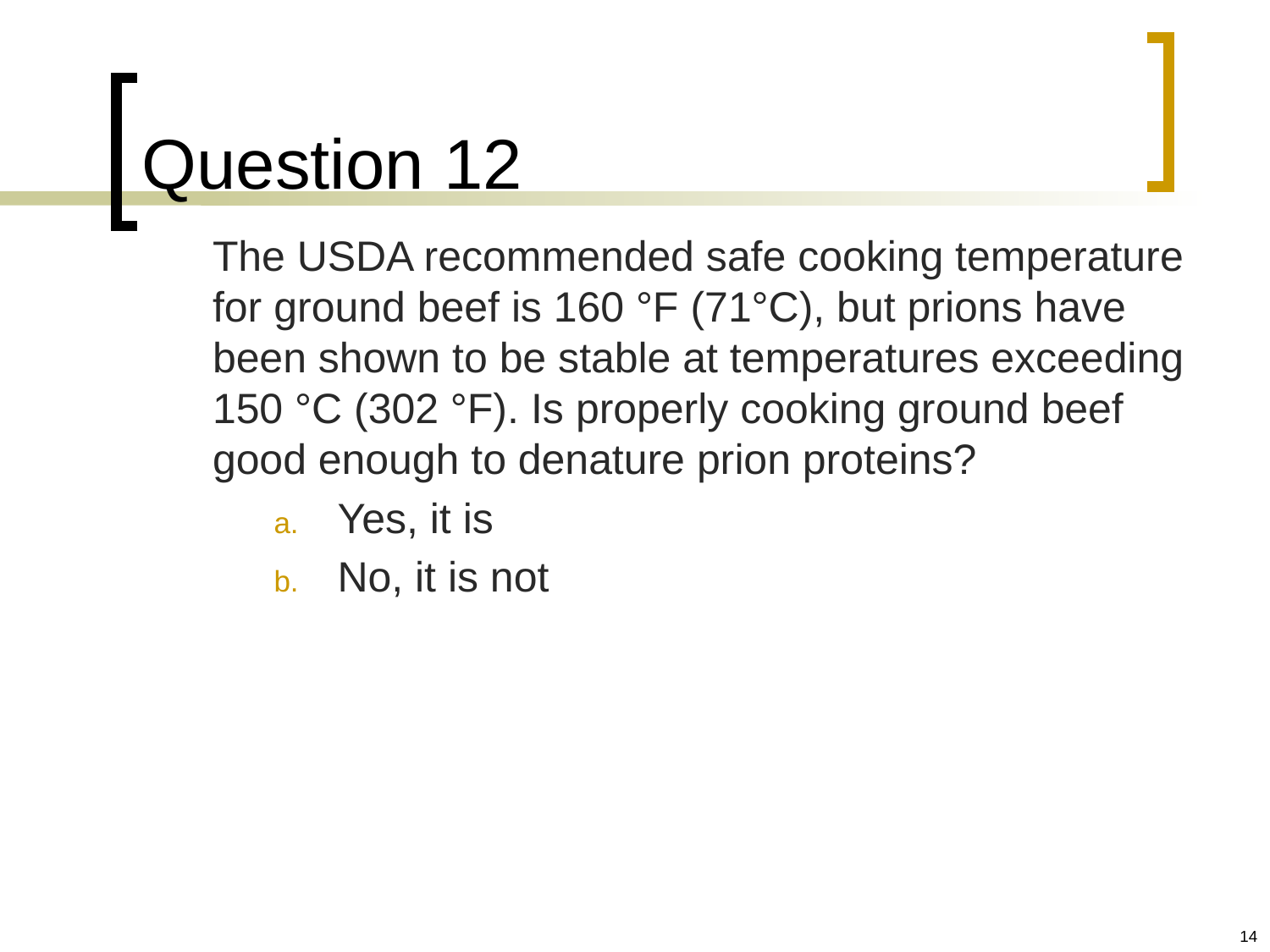

# Question 12
	The USDA recommended safe cooking temperature for ground beef is 160 °F (71°C), but prions have been shown to be stable at temperatures exceeding 150 °C (302 °F). Is properly cooking ground beef good enough to denature prion proteins?
Yes, it is
No, it is not